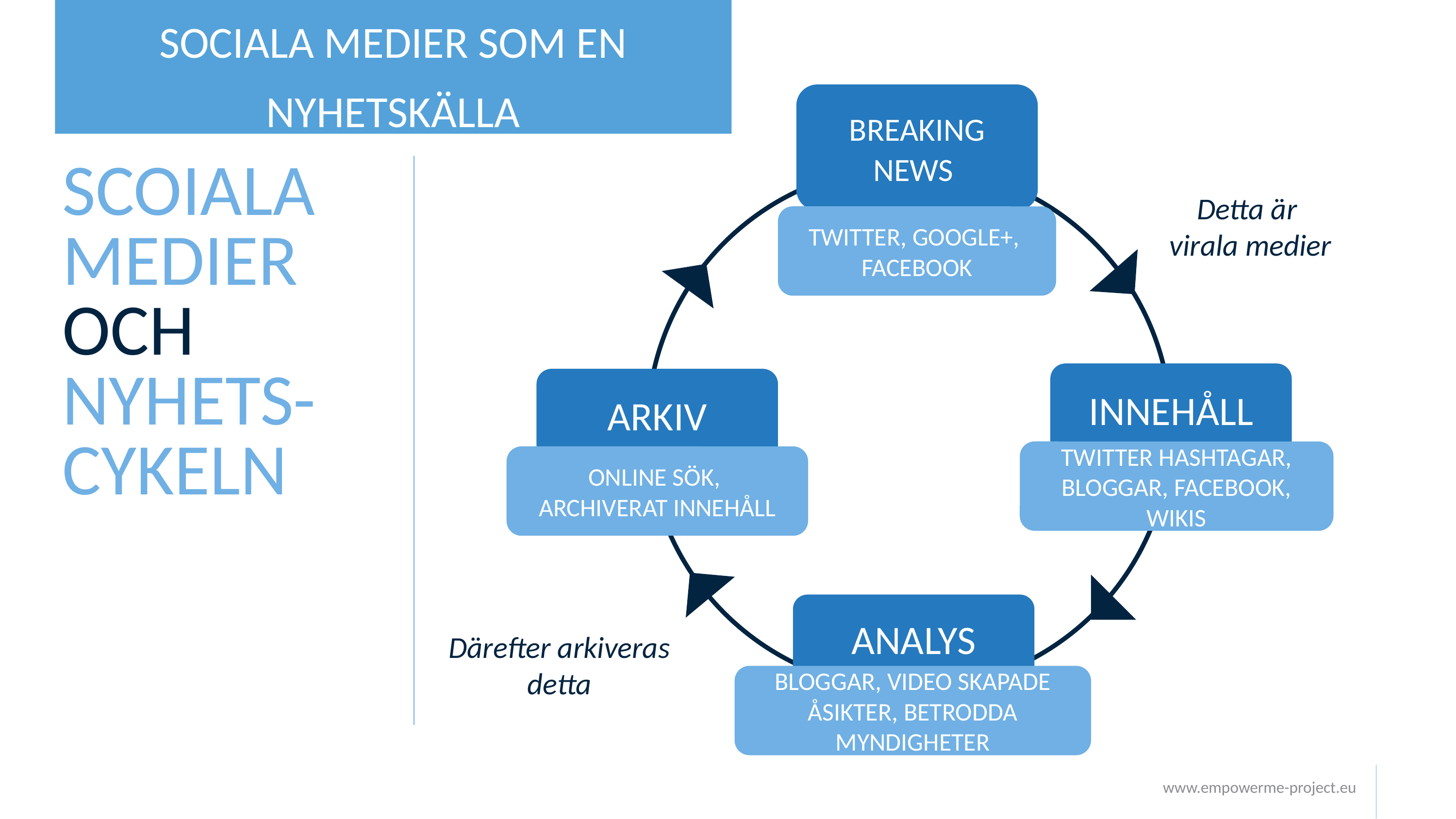

SOCIALA MEDIER SOM EN NYHETSKÄLLA
BREAKING NEWS
# SCOIALA MEDIER OCH NYHETS-CYKELN

Detta är  virala medier
TWITTER, GOOGLE+,
FACEBOOK

INNEHÅLL
ARKIV
TWITTER HASHTAGAR, BLOGGAR, FACEBOOK, WIKIS
ONLINE SÖK,
ARCHIVERAT INNEHÅLL

ANALYS
Därefter arkiveras detta
BLOGGAR, VIDEO SKAPADE ÅSIKTER, BETRODDA MYNDIGHETER
www.empowerme-project.eu